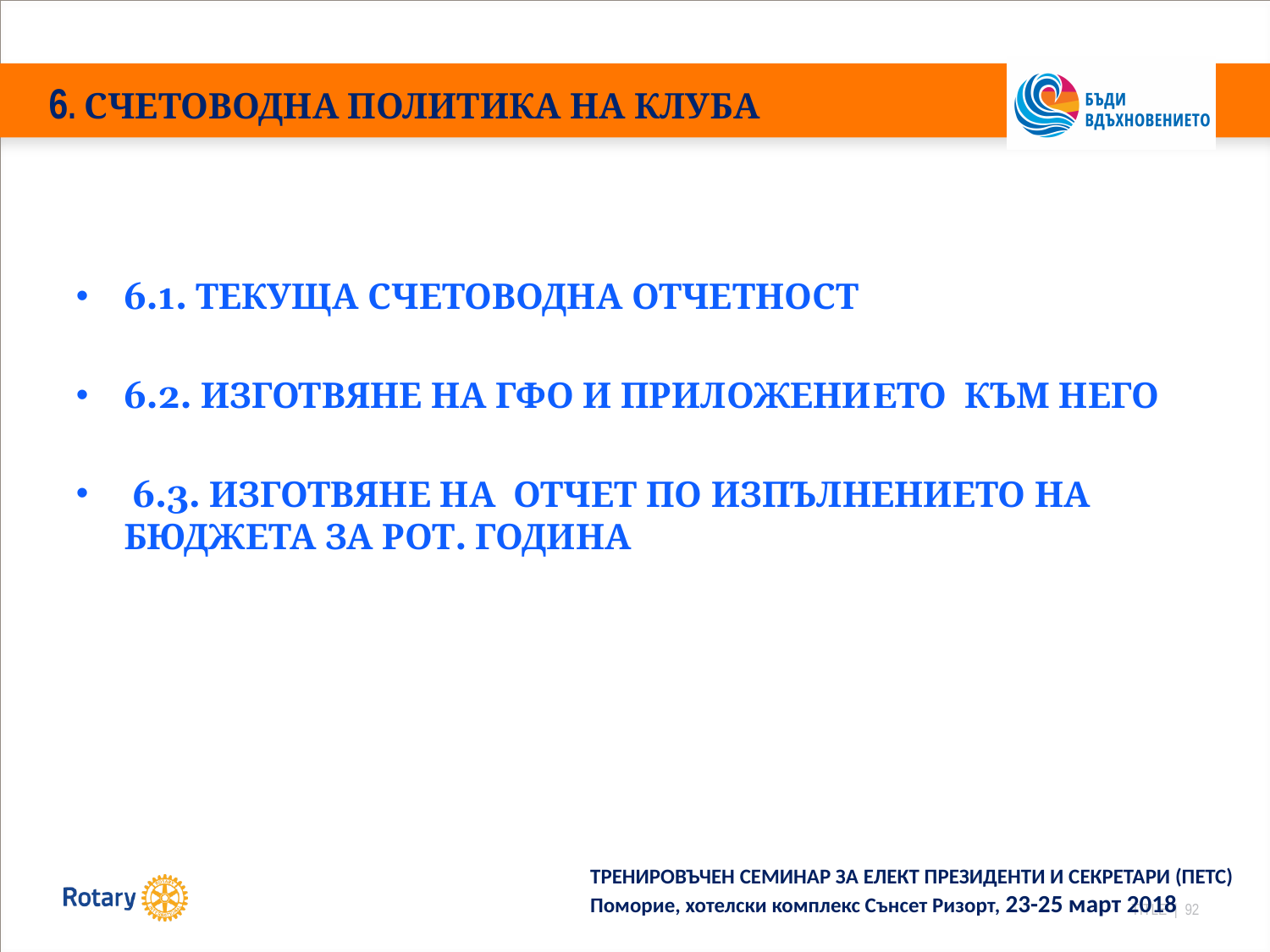

# 6. СЧЕТОВОДНА ПОЛИТИКА НА КЛУБА

6.1. ТЕКУЩА СЧЕТОВОДНА ОТЧЕТНОСТ

6.2. ИЗГОТВЯНЕ НА ГФО И ПРИЛОЖЕНИEТО  КЪМ НЕГО

 6.3. ИЗГОТВЯНЕ НА  ОТЧЕТ ПО ИЗПЪЛНЕНИЕТО НА БЮДЖЕТА ЗА РОТ. ГОДИНА